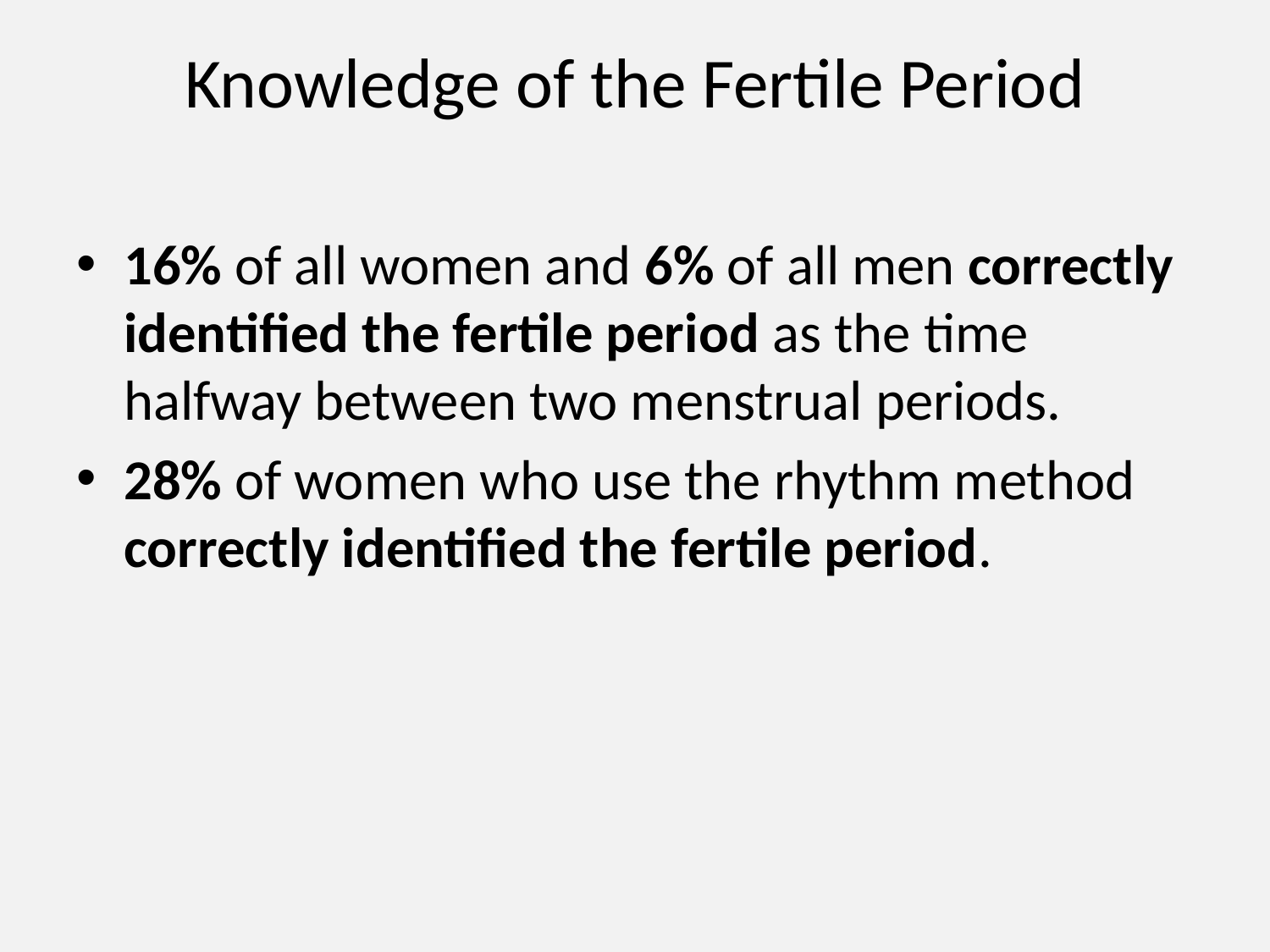

# Knowledge of the Fertile Period
16% of all women and 6% of all men correctly identified the fertile period as the time halfway between two menstrual periods.
28% of women who use the rhythm method correctly identified the fertile period.